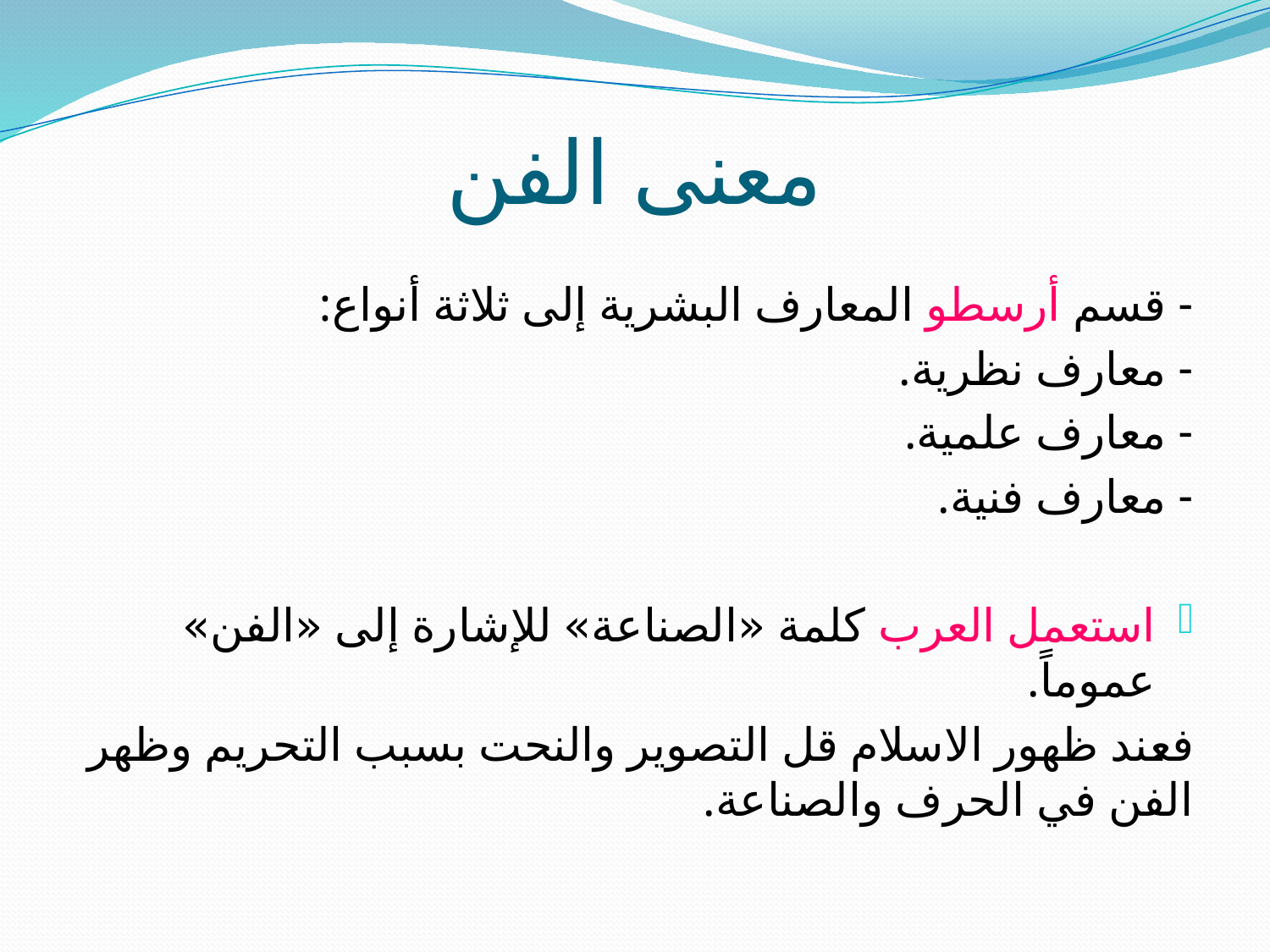

# معنى الفن
- قسم أرسطو المعارف البشرية إلى ثلاثة أنواع:
	- معارف نظرية.
	- معارف علمية.
	- معارف فنية.

استعمل العرب كلمة «الصناعة» للإشارة إلى «الفن» عموماً.
فعند ظهور الاسلام قل التصوير والنحت بسبب التحريم وظهر الفن في الحرف والصناعة.